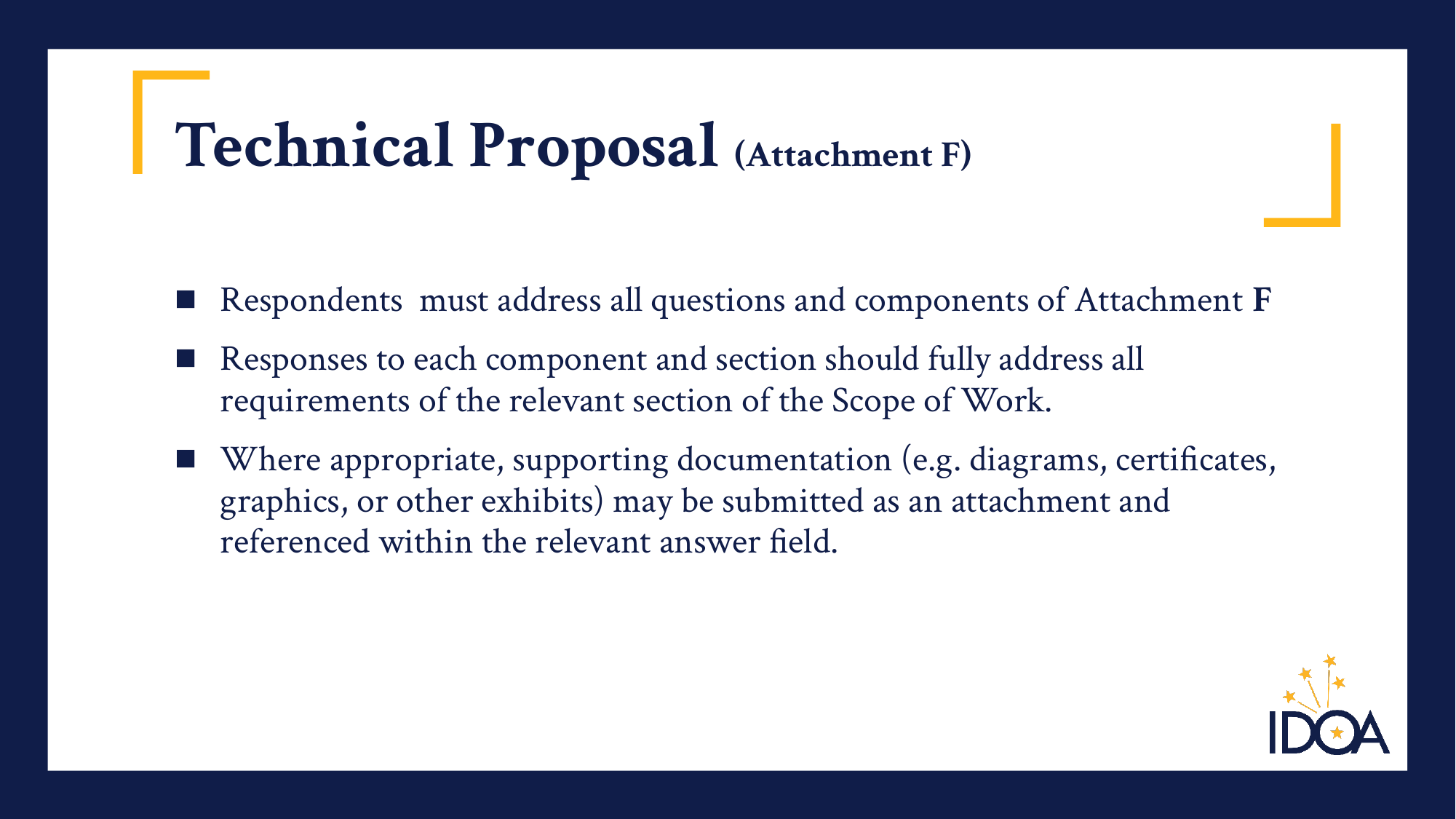

# Technical Proposal (Attachment F)
Respondents  must address all questions and components of Attachment F
Responses to each component and section should fully address all requirements of the relevant section of the Scope of Work.
Where appropriate, supporting documentation (e.g. diagrams, certificates, graphics, or other exhibits) may be submitted as an attachment and referenced within the relevant answer field.